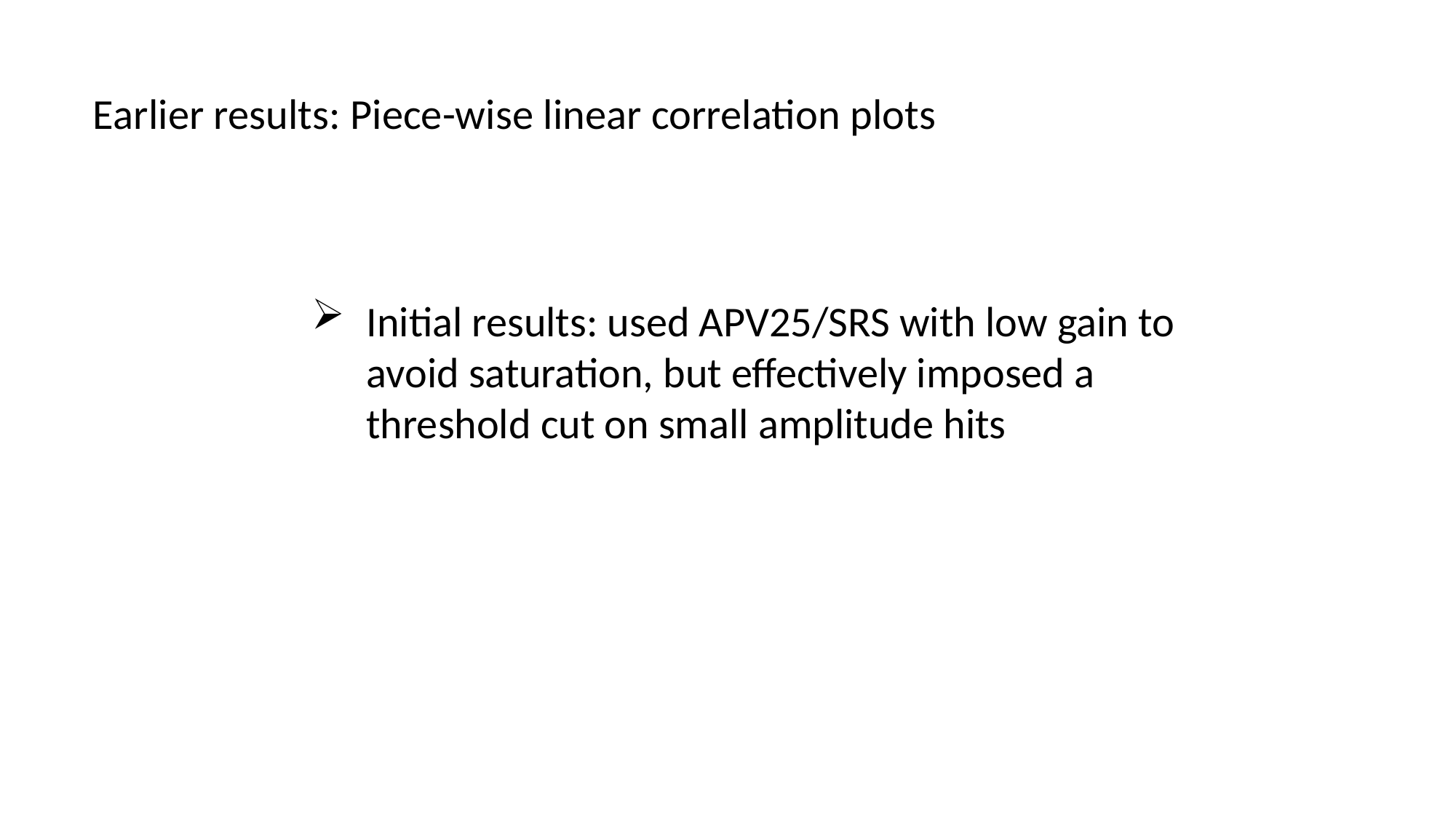

# Earlier results: Piece-wise linear correlation plots
Initial results: used APV25/SRS with low gain to avoid saturation, but effectively imposed a threshold cut on small amplitude hits